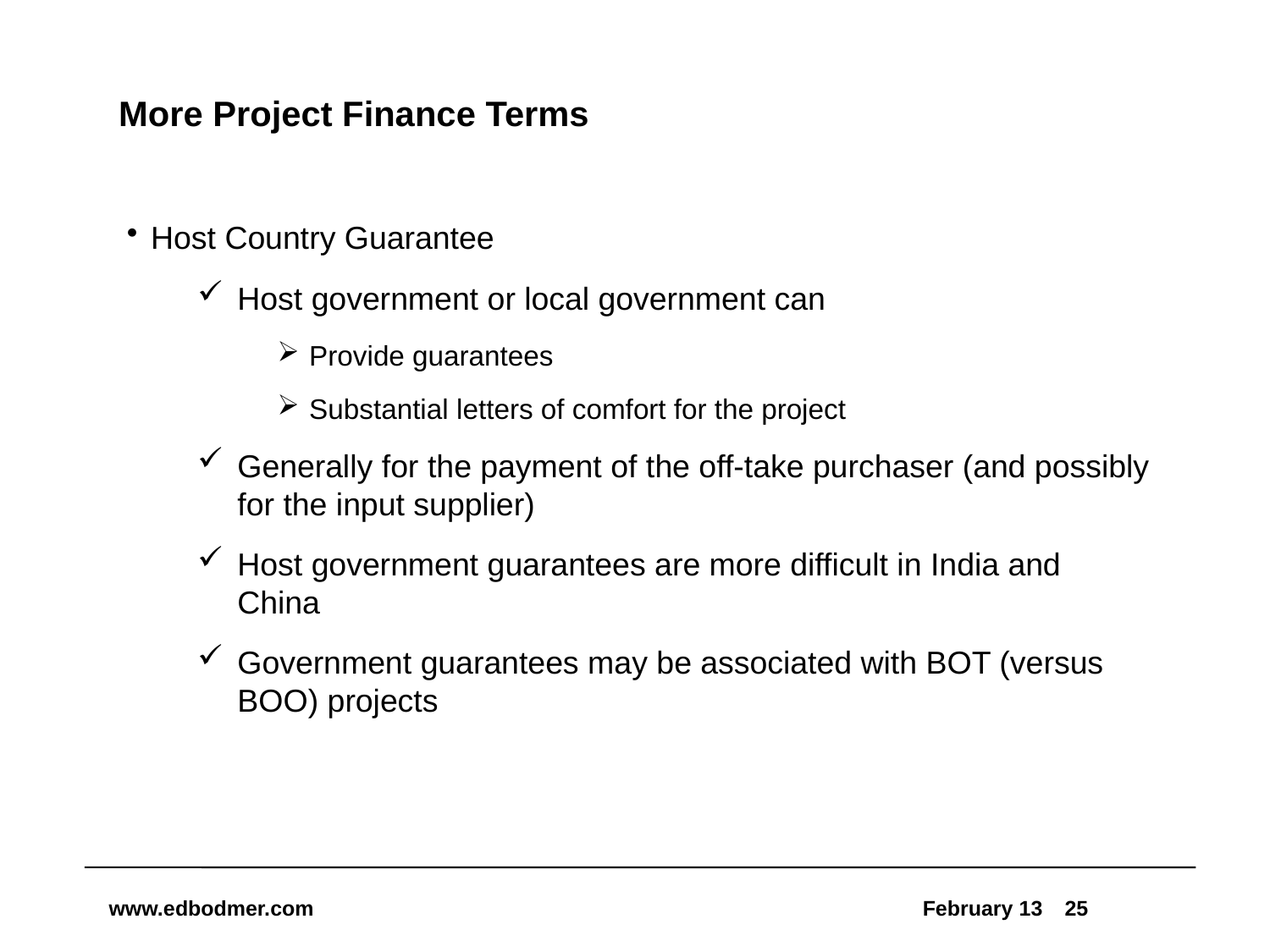

# More Project Finance Terms
Host Country Guarantee
Host government or local government can
Provide guarantees
Substantial letters of comfort for the project
Generally for the payment of the off-take purchaser (and possibly for the input supplier)
Host government guarantees are more difficult in India and China
Government guarantees may be associated with BOT (versus BOO) projects